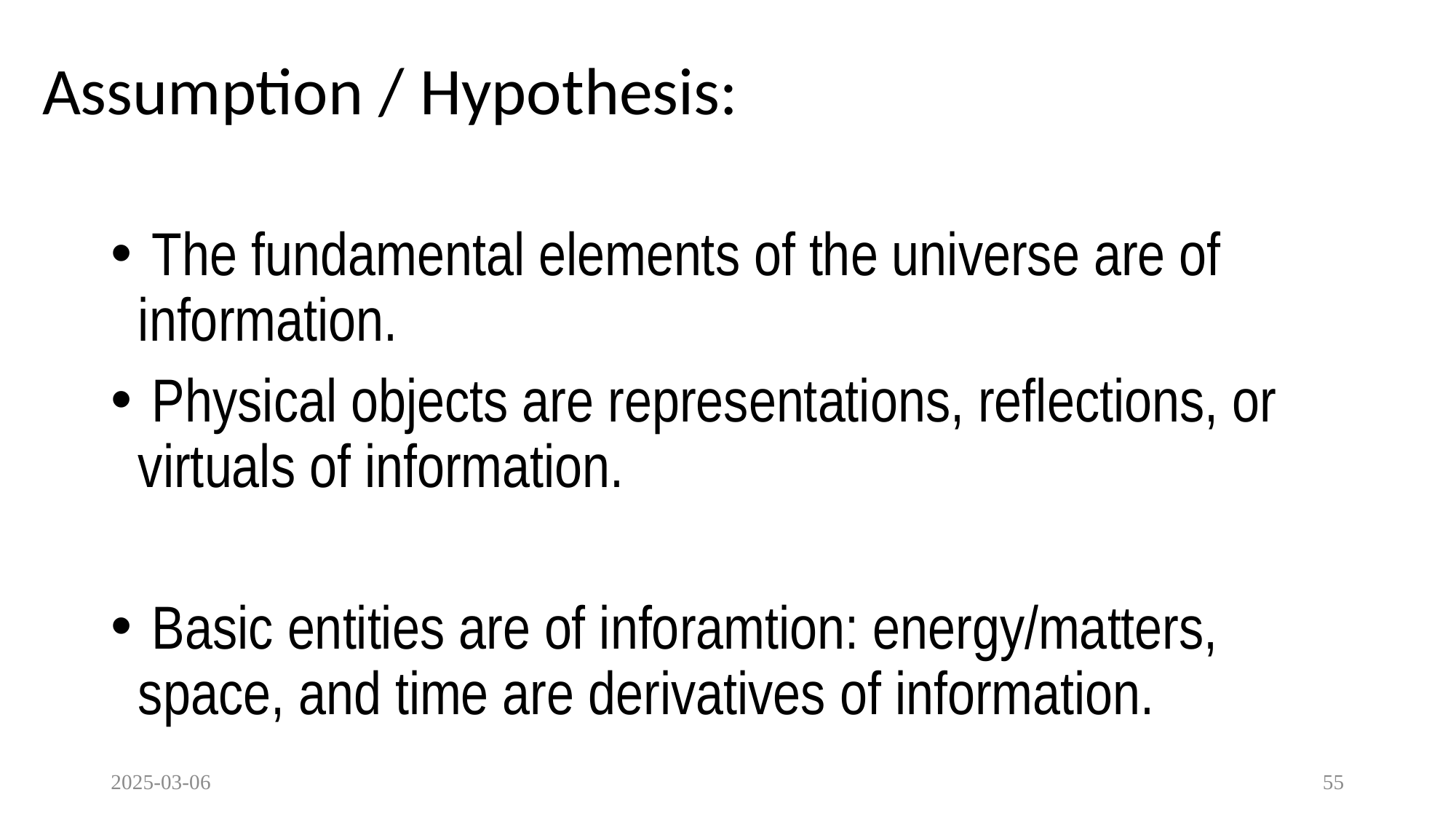

# Assumption / Hypothesis:
 The fundamental elements of the universe are of information.
 Physical objects are representations, reflections, or virtuals of information.

 Basic entities are of inforamtion: energy/matters, space, and time are derivatives of information.

2025-03-06
55